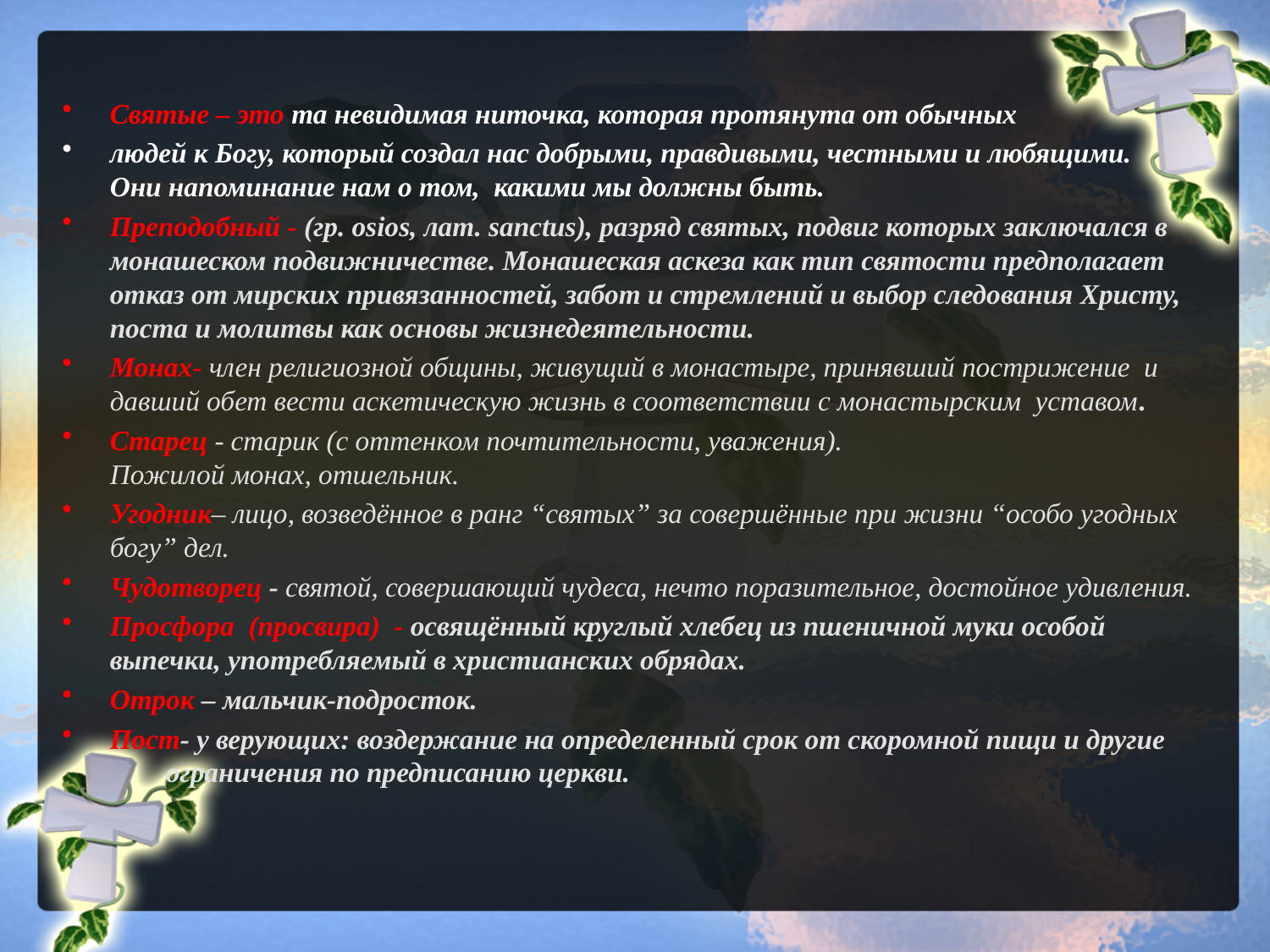

Святые – это та невидимая ниточка, которая протянута от обычных
людей к Богу, который создал нас добрыми, правдивыми, честными и любящими.   Они напоминание нам о том,  какими мы должны быть.
Преподобный - (гр. osios, лат. sanctus), разряд святых, подвиг которых заключался в монашеском подвижничестве. Монашеская аскеза как тип святости предполагает отказ от мирских привязанностей, забот и стремлений и выбор следования Христу, поста и молитвы как основы жизнедеятельности.
Монах- член религиозной общины, живущий в монастыре, принявший пострижение  и давший обет вести аскетическую жизнь в соответствии с монастырским  уставом.
Старец - старик (с оттенком почтительности, уважения).
Пожилой монах, отшельник.
Угодник– лицо, возведённое в ранг “святых” за совершённые при жизни “особо угодных богу” дел.
Чудотворец - святой, совершающий чудеса, нечто поразительное, достойное удивления.
Просфора  (просвира)  - освящённый круглый хлебец из пшеничной муки особой выпечки, употребляемый в христианских обрядах.
Отрок – мальчик-подросток.
Пост- у верующих: воздержание на определенный срок от скоромной пищи и другие              ограничения по предписанию церкви.